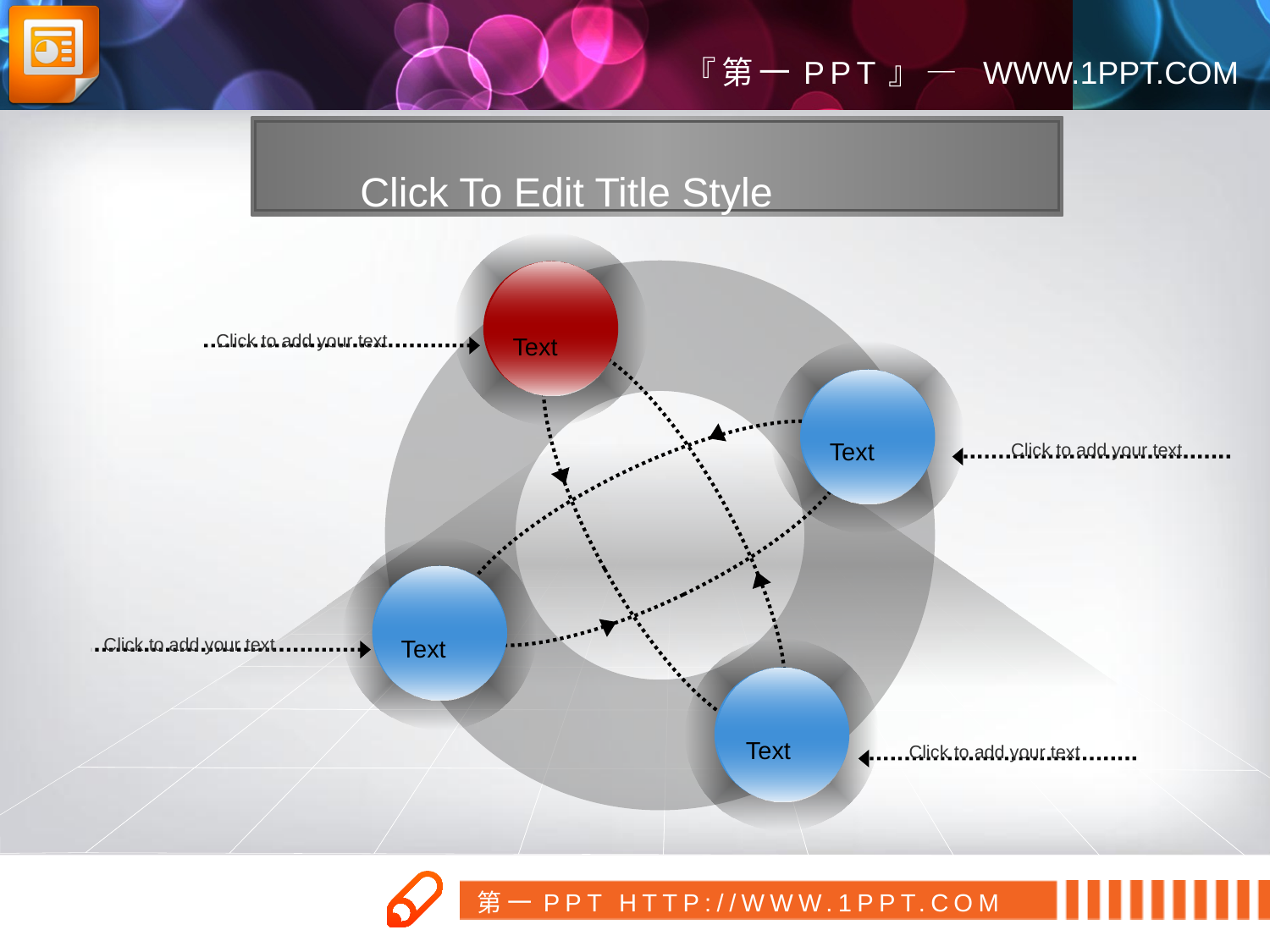

Click To Edit Title Style

Text

Text

Text

Text
Click to add your text

Click to add your text

Click to add your text

Click to add your text